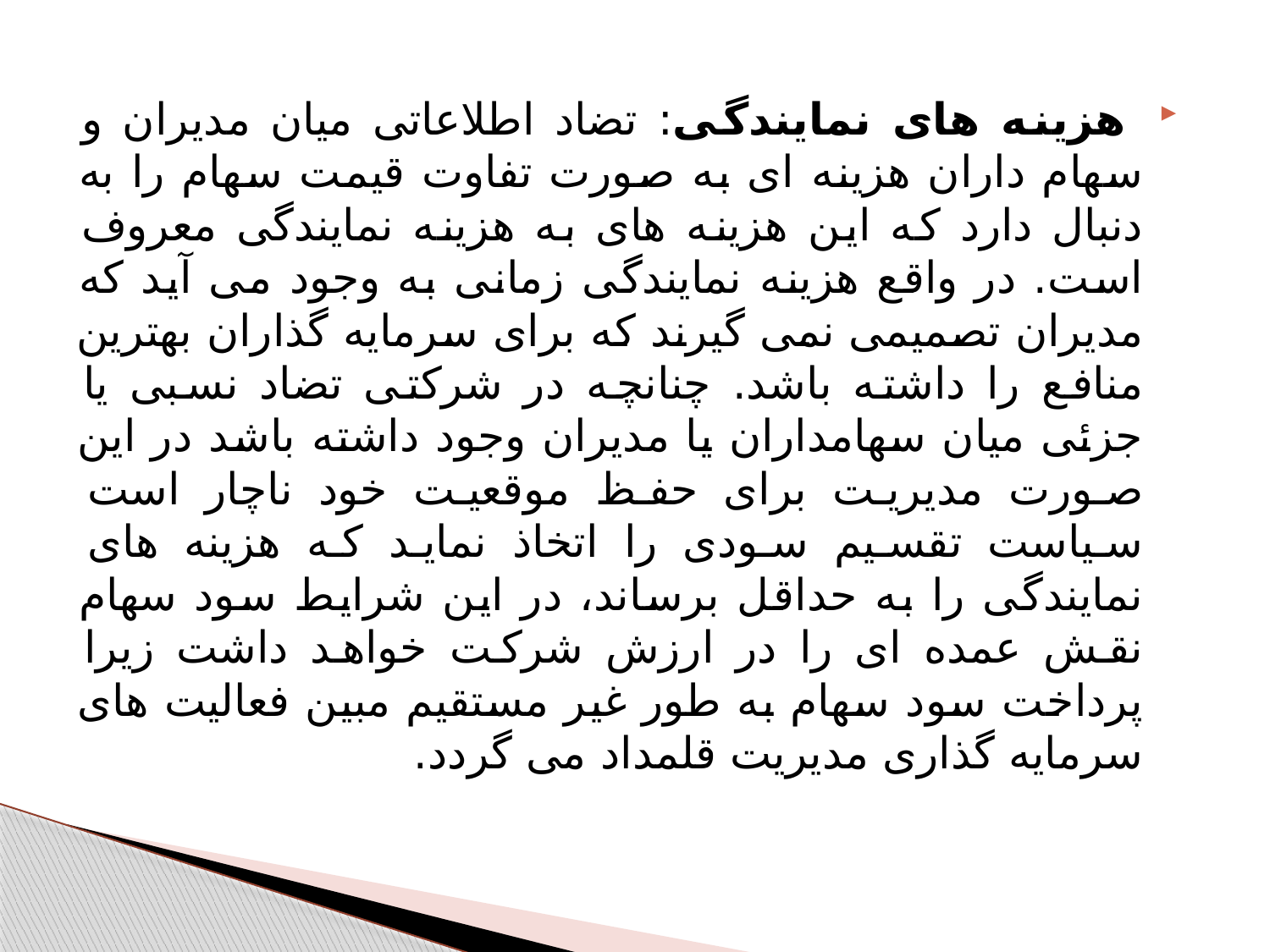

هزینه های نمایندگی: تضاد اطلاعاتی میان مدیران و سهام داران هزینه ای به صورت تفاوت قیمت سهام را به دنبال دارد که این هزینه های به هزینه نمایندگی معروف است. در واقع هزینه نمایندگی زمانی به وجود می آید که مدیران تصمیمی نمی گیرند که برای سرمایه گذاران بهترین منافع را داشته باشد. چنانچه در شرکتی تضاد نسبی یا جزئی میان سهامداران یا مدیران وجود داشته باشد در این صورت مدیریت برای حفظ موقعیت خود ناچار است سیاست تقسیم سودی را اتخاذ نماید که هزینه های نمایندگی را به حداقل برساند، در این شرایط سود سهام نقش عمده ای را در ارزش شرکت خواهد داشت زیرا پرداخت سود سهام به طور غیر مستقیم مبین فعالیت های سرمایه گذاری مدیریت قلمداد می گردد.